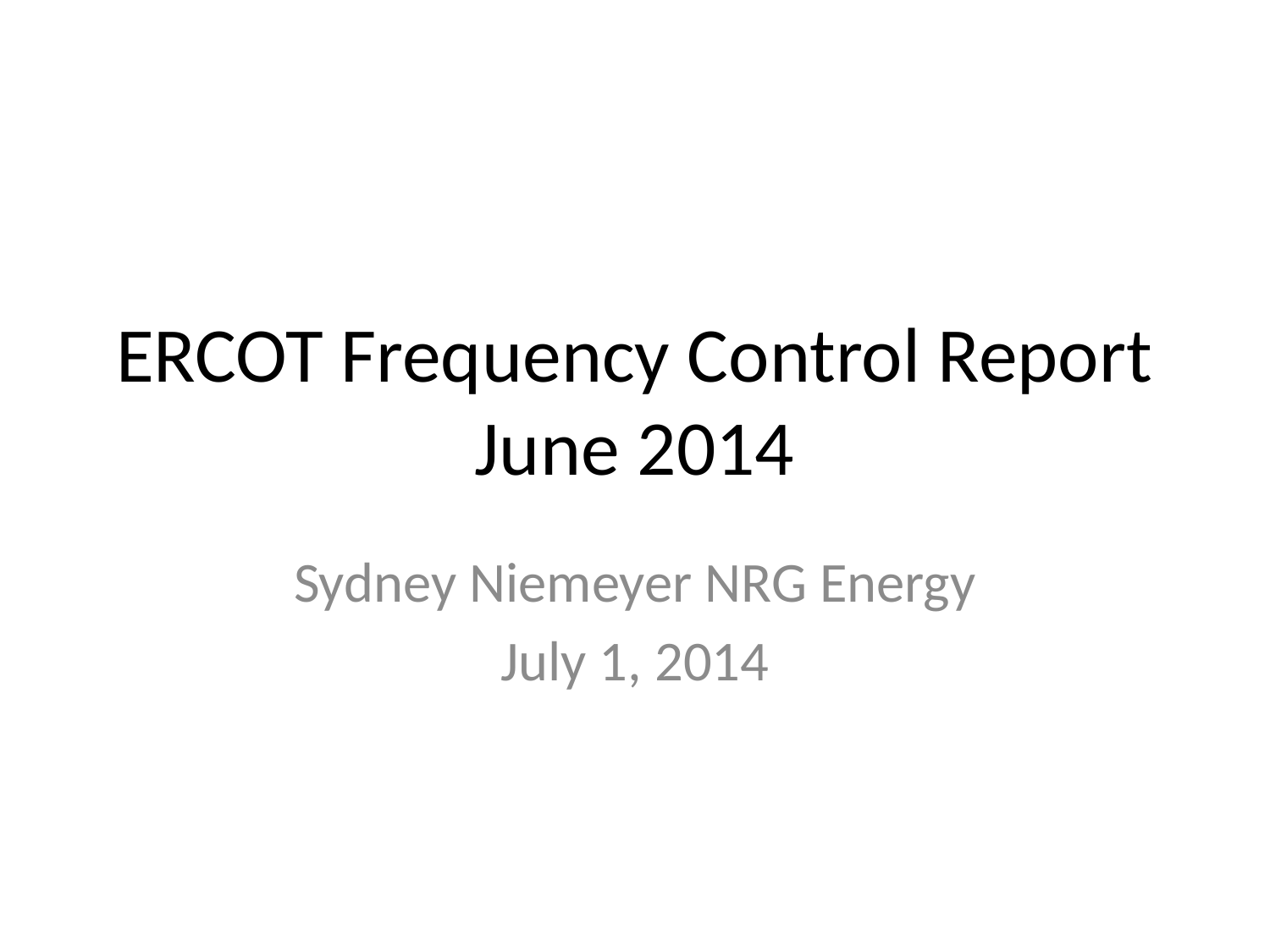

# ERCOT Frequency Control Report June 2014
Sydney Niemeyer NRG Energy
July 1, 2014